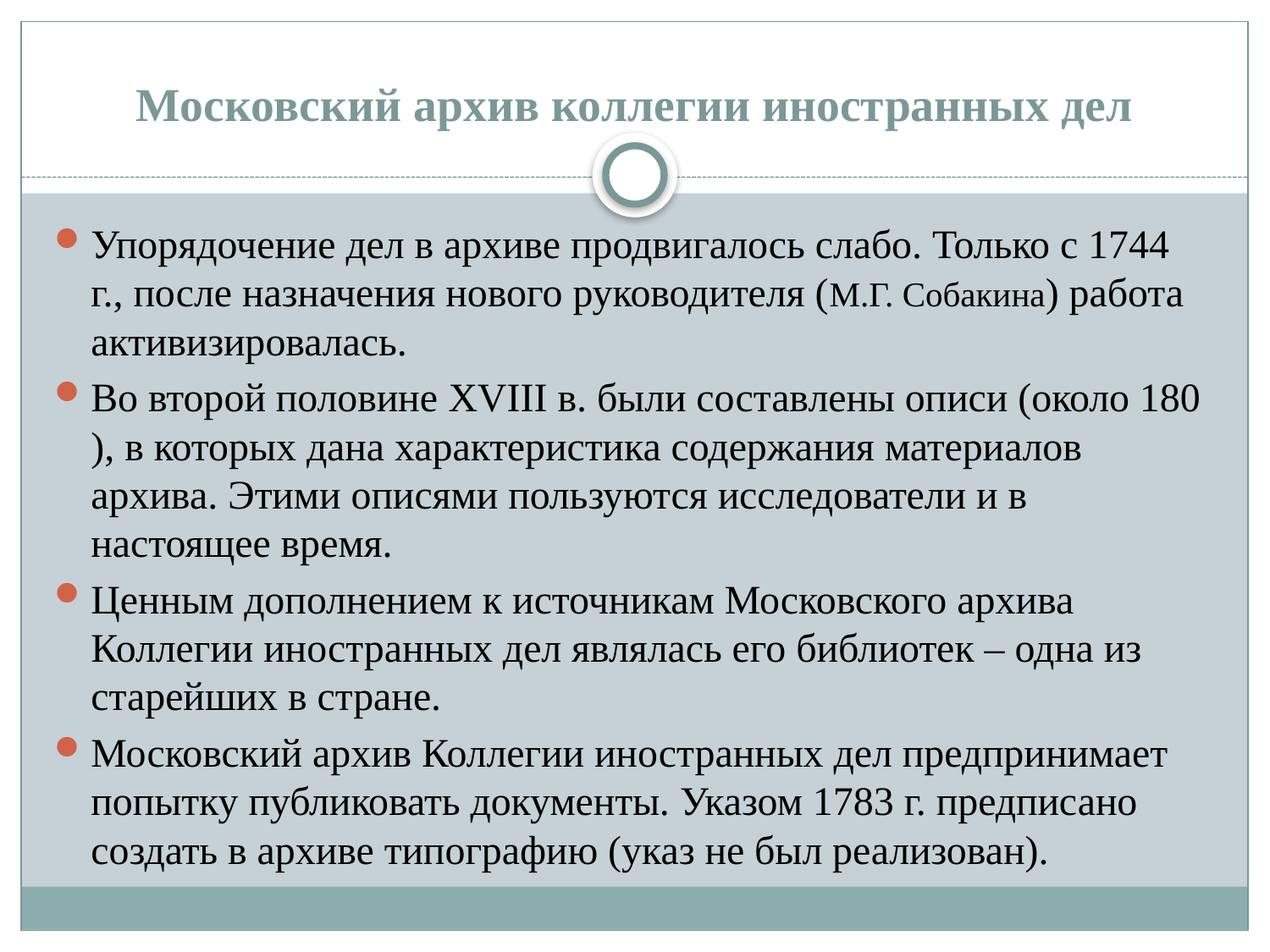

# Московский архив коллегии иностранных дел
Упорядочение дел в архиве продвигалось слабо. Только с 1744 г., после назначения нового руководителя (М.Г. Собакина) работа активизировалась.
Во второй половине XVIII в. были составлены описи (около 180 ), в которых дана характеристика содержания материалов архива. Этими описями пользуются исследователи и в настоящее время.
Ценным дополнением к источникам Московского архива Коллегии иностранных дел являлась его библиотек – одна из старейших в стране.
Московский архив Коллегии иностранных дел предпринимает попытку публиковать документы. Указом 1783 г. предписано создать в архиве типографию (указ не был реализован).